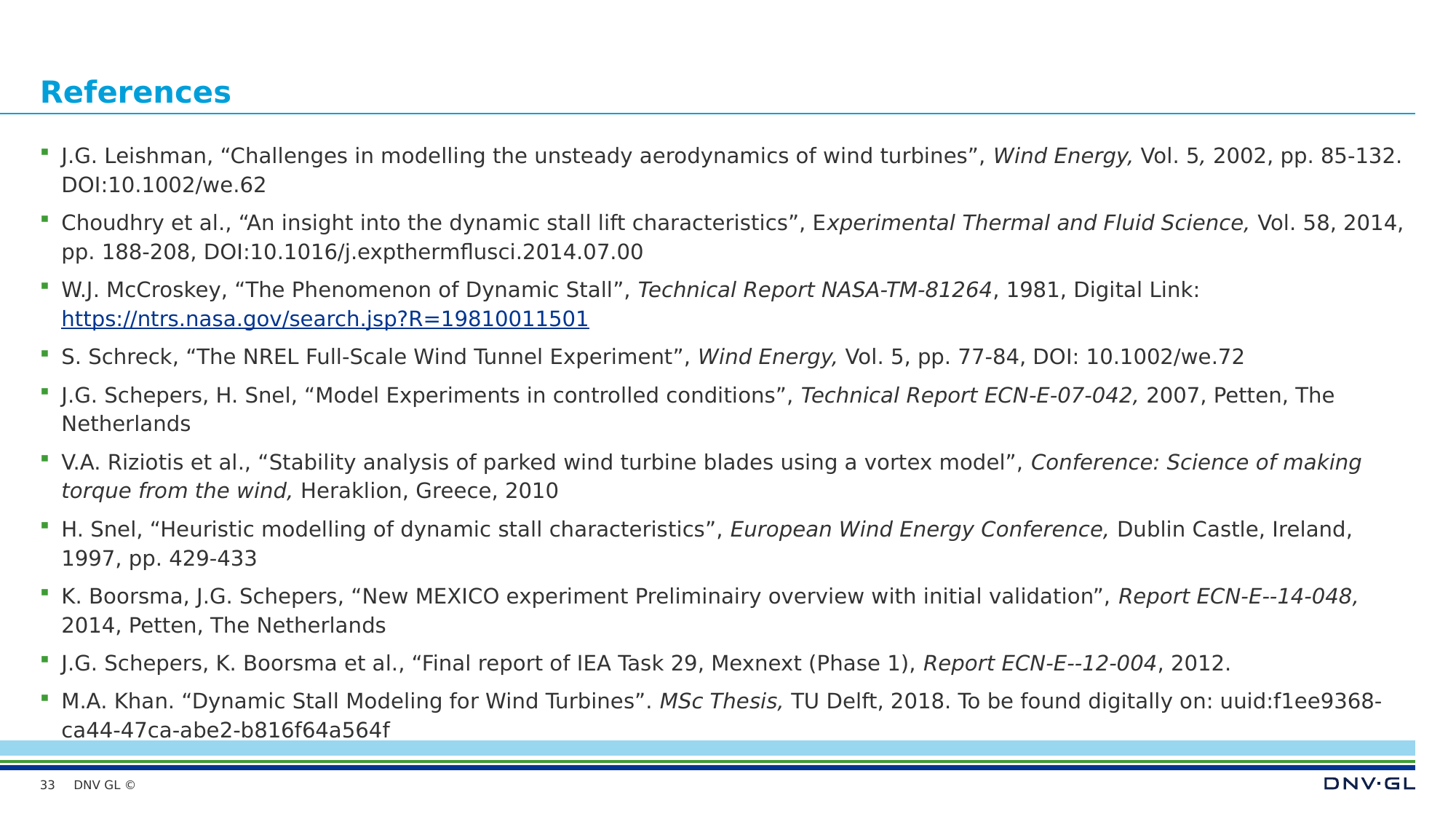

# References
J.G. Leishman, “Challenges in modelling the unsteady aerodynamics of wind turbines”, Wind Energy, Vol. 5, 2002, pp. 85-132. DOI:10.1002/we.62
Choudhry et al., “An insight into the dynamic stall lift characteristics”, Experimental Thermal and Fluid Science, Vol. 58, 2014, pp. 188-208, DOI:10.1016/j.expthermflusci.2014.07.00
W.J. McCroskey, “The Phenomenon of Dynamic Stall”, Technical Report NASA-TM-81264, 1981, Digital Link: https://ntrs.nasa.gov/search.jsp?R=19810011501
S. Schreck, “The NREL Full-Scale Wind Tunnel Experiment”, Wind Energy, Vol. 5, pp. 77-84, DOI: 10.1002/we.72
J.G. Schepers, H. Snel, “Model Experiments in controlled conditions”, Technical Report ECN-E-07-042, 2007, Petten, The Netherlands
V.A. Riziotis et al., “Stability analysis of parked wind turbine blades using a vortex model”, Conference: Science of making torque from the wind, Heraklion, Greece, 2010
H. Snel, “Heuristic modelling of dynamic stall characteristics”, European Wind Energy Conference, Dublin Castle, Ireland, 1997, pp. 429-433
K. Boorsma, J.G. Schepers, “New MEXICO experiment Preliminairy overview with initial validation”, Report ECN-E--14-048, 2014, Petten, The Netherlands
J.G. Schepers, K. Boorsma et al., “Final report of IEA Task 29, Mexnext (Phase 1), Report ECN-E--12-004, 2012.
M.A. Khan. “Dynamic Stall Modeling for Wind Turbines”. MSc Thesis, TU Delft, 2018. To be found digitally on: uuid:f1ee9368-ca44-47ca-abe2-b816f64a564f

33